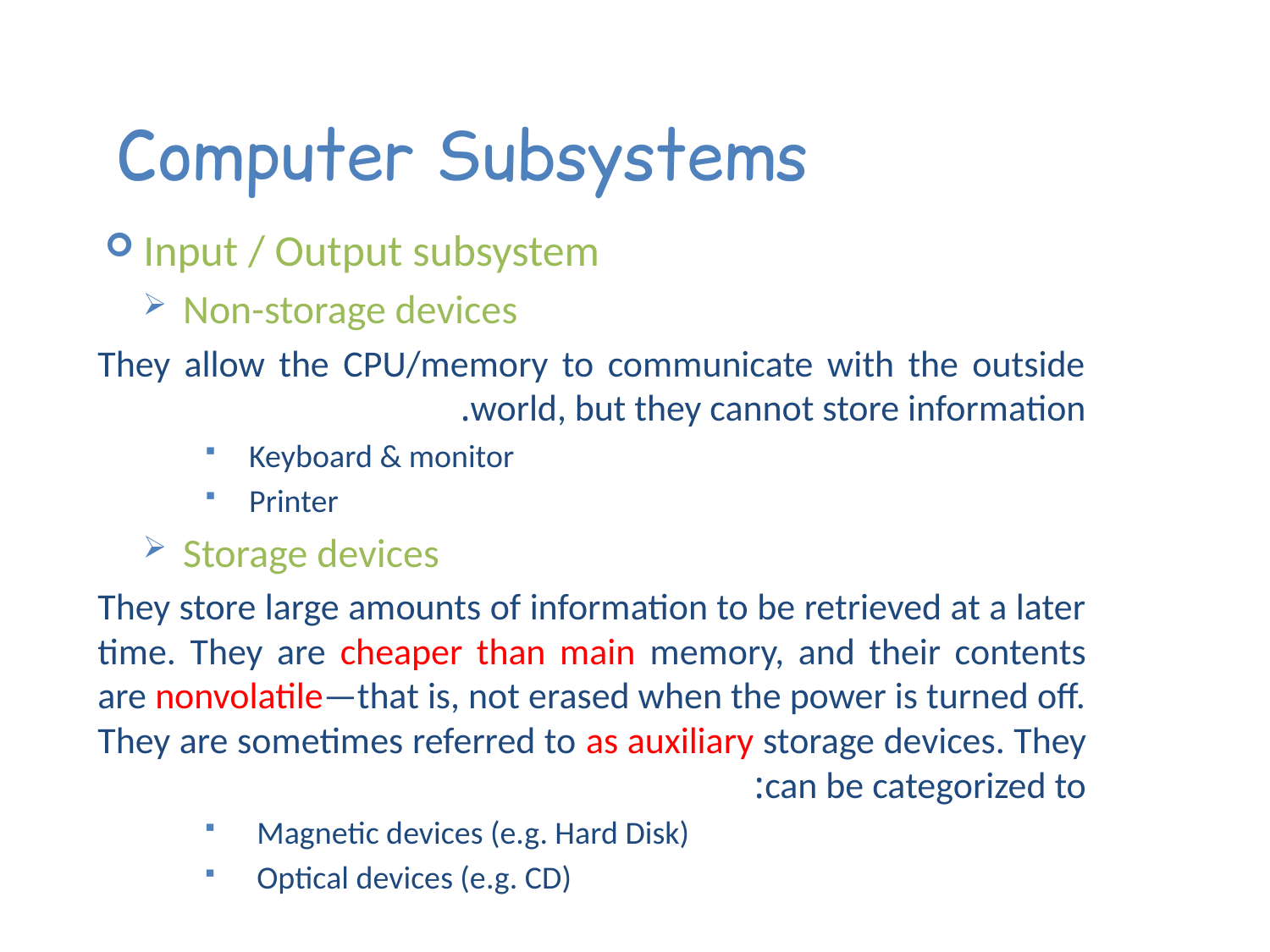

20
# Computer Subsystems
Input / Output subsystem
Non-storage devices
They allow the CPU/memory to communicate with the outside world, but they cannot store information.
Keyboard & monitor
Printer
Storage devices
They store large amounts of information to be retrieved at a later time. They are cheaper than main memory, and their contents are nonvolatile—that is, not erased when the power is turned off. They are sometimes referred to as auxiliary storage devices. They can be categorized to:
Magnetic devices (e.g. Hard Disk)
Optical devices (e.g. CD)